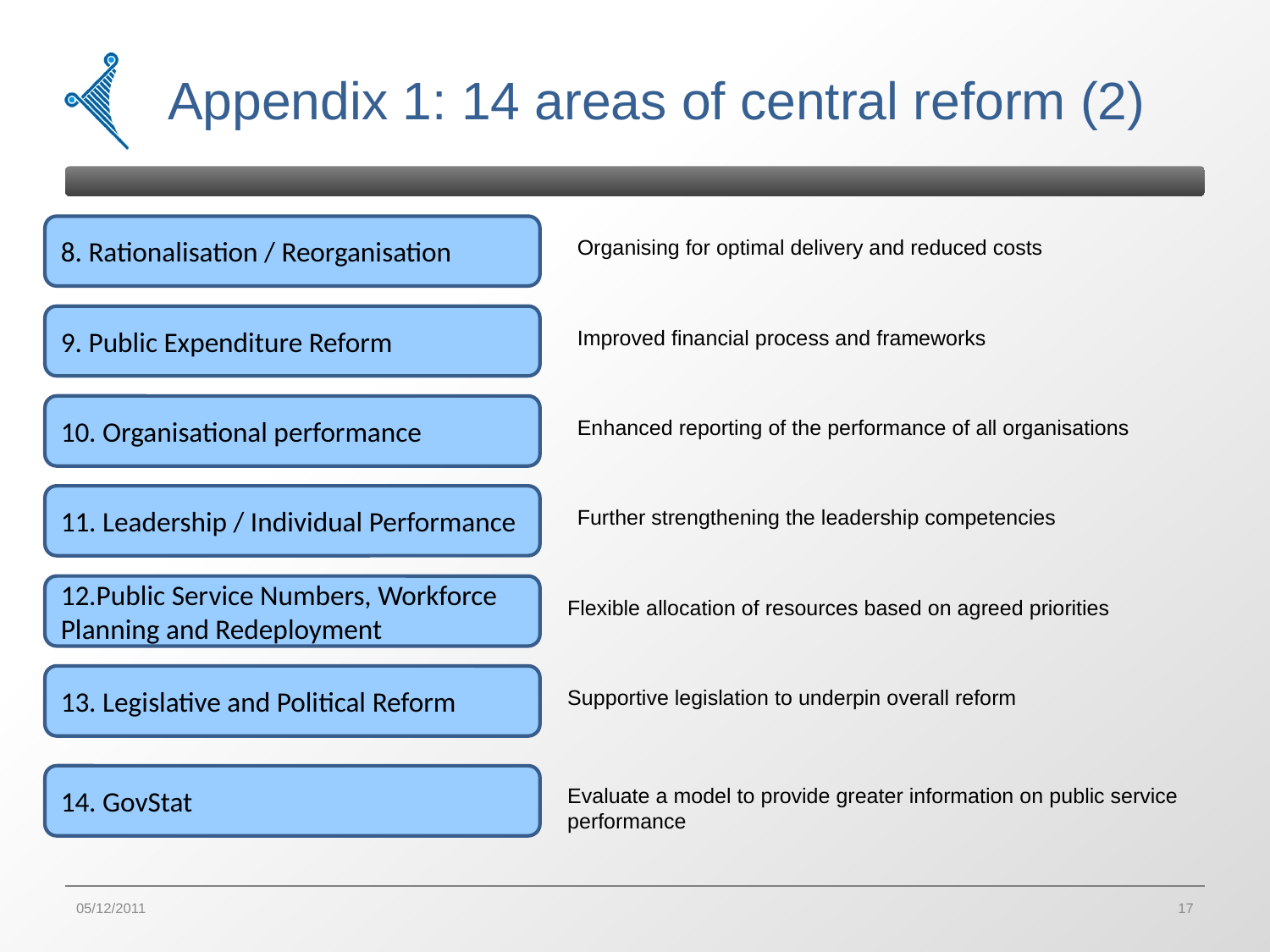

# Appendix 1: 14 areas of central reform (2)
8. Rationalisation / Reorganisation
Organising for optimal delivery and reduced costs
9. Public Expenditure Reform
Improved financial process and frameworks
10. Organisational performance
Enhanced reporting of the performance of all organisations
11. Leadership / Individual Performance
Further strengthening the leadership competencies
12.Public Service Numbers, Workforce Planning and Redeployment
Flexible allocation of resources based on agreed priorities
13. Legislative and Political Reform
Supportive legislation to underpin overall reform
14. GovStat
Evaluate a model to provide greater information on public service performance
05/12/2011
17